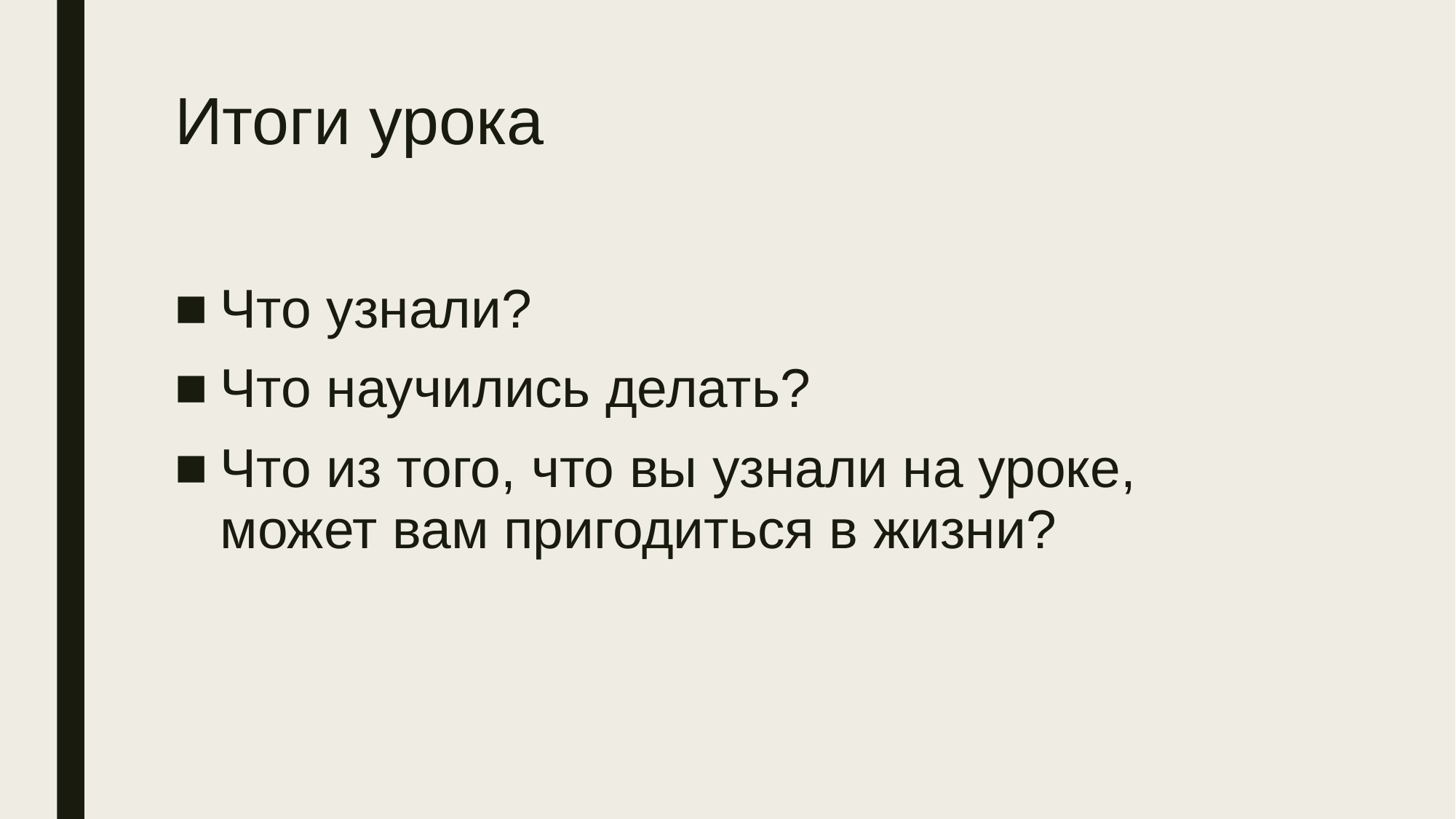

# Итоги урока
Что узнали?
Что научились делать?
Что из того, что вы узнали на уроке, может вам пригодиться в жизни?